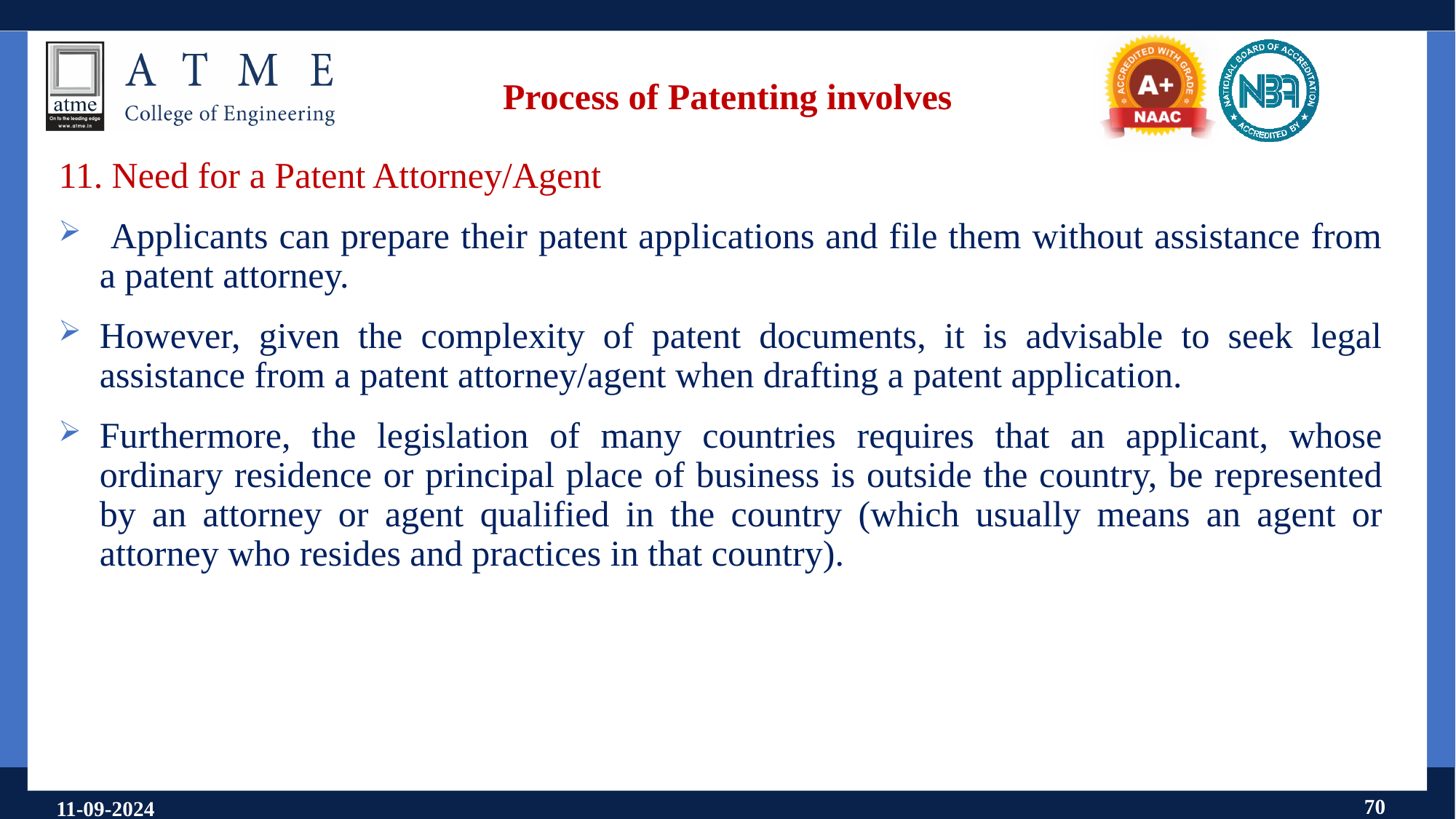

# Process of Patenting involves
11. Need for a Patent Attorney/Agent
 Applicants can prepare their patent applications and file them without assistance from a patent attorney.
However, given the complexity of patent documents, it is advisable to seek legal assistance from a patent attorney/agent when drafting a patent application.
Furthermore, the legislation of many countries requires that an applicant, whose ordinary residence or principal place of business is outside the country, be represented by an attorney or agent qualified in the country (which usually means an agent or attorney who resides and practices in that country).
70
11-09-2024